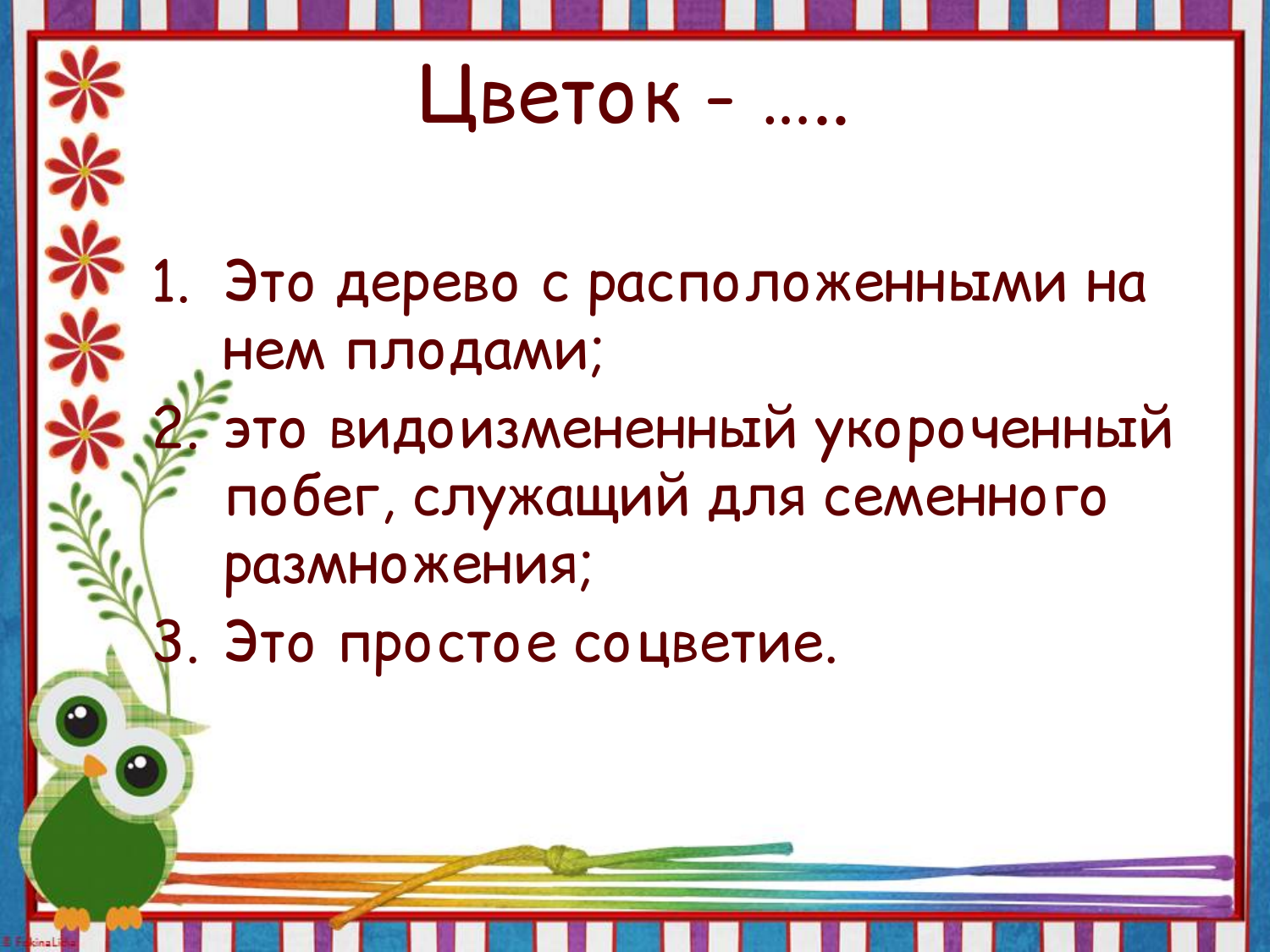

# Цветок - …..
Это дерево с расположенными на нем плодами;
это видоизмененный укороченный побег, служащий для семенного размножения;
Это простое соцветие.